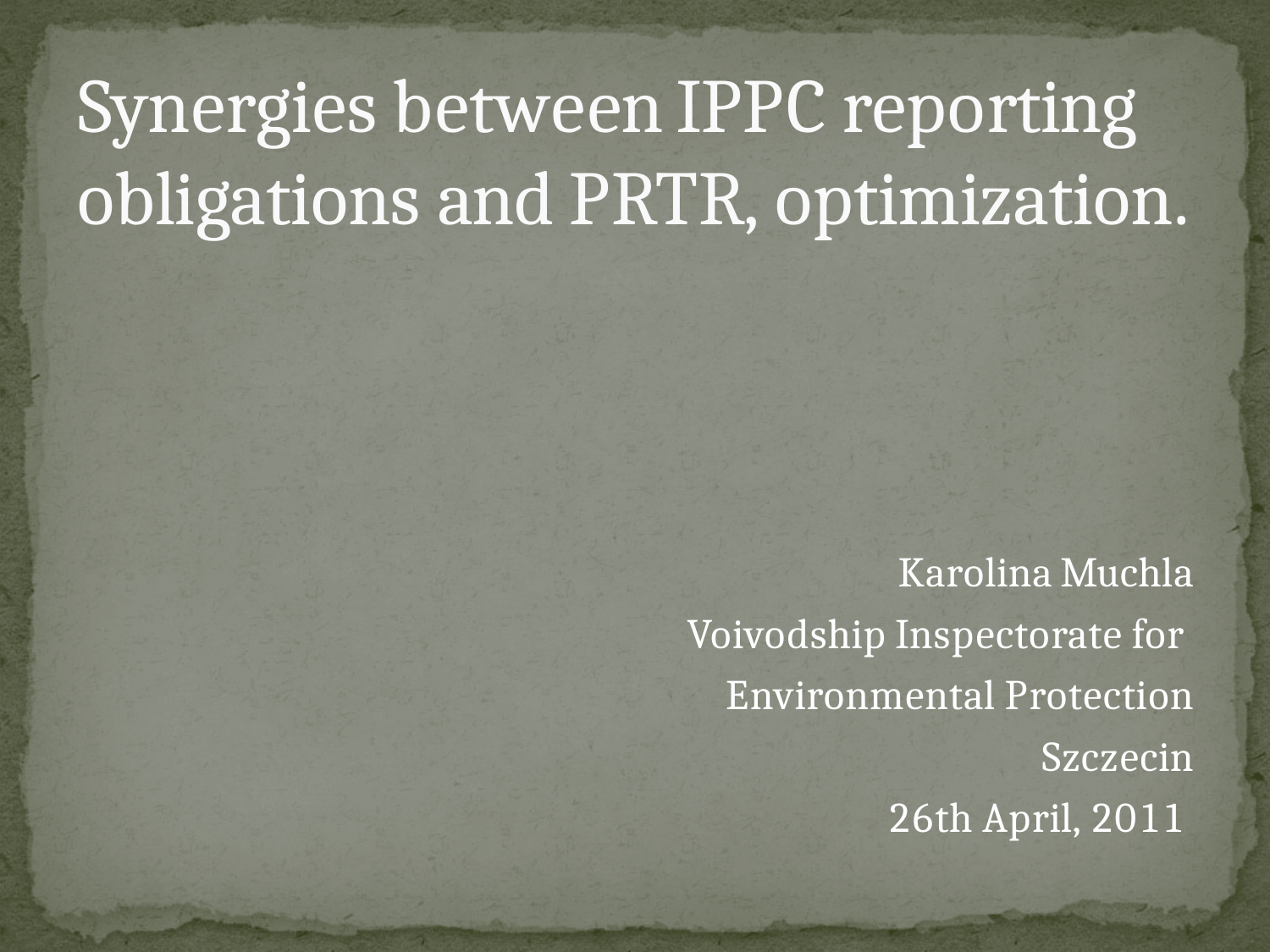

# Synergies between IPPC reporting obligations and PRTR, optimization.

Karolina Muchla
Voivodship Inspectorate for
Environmental Protection
Szczecin
26th April, 2011